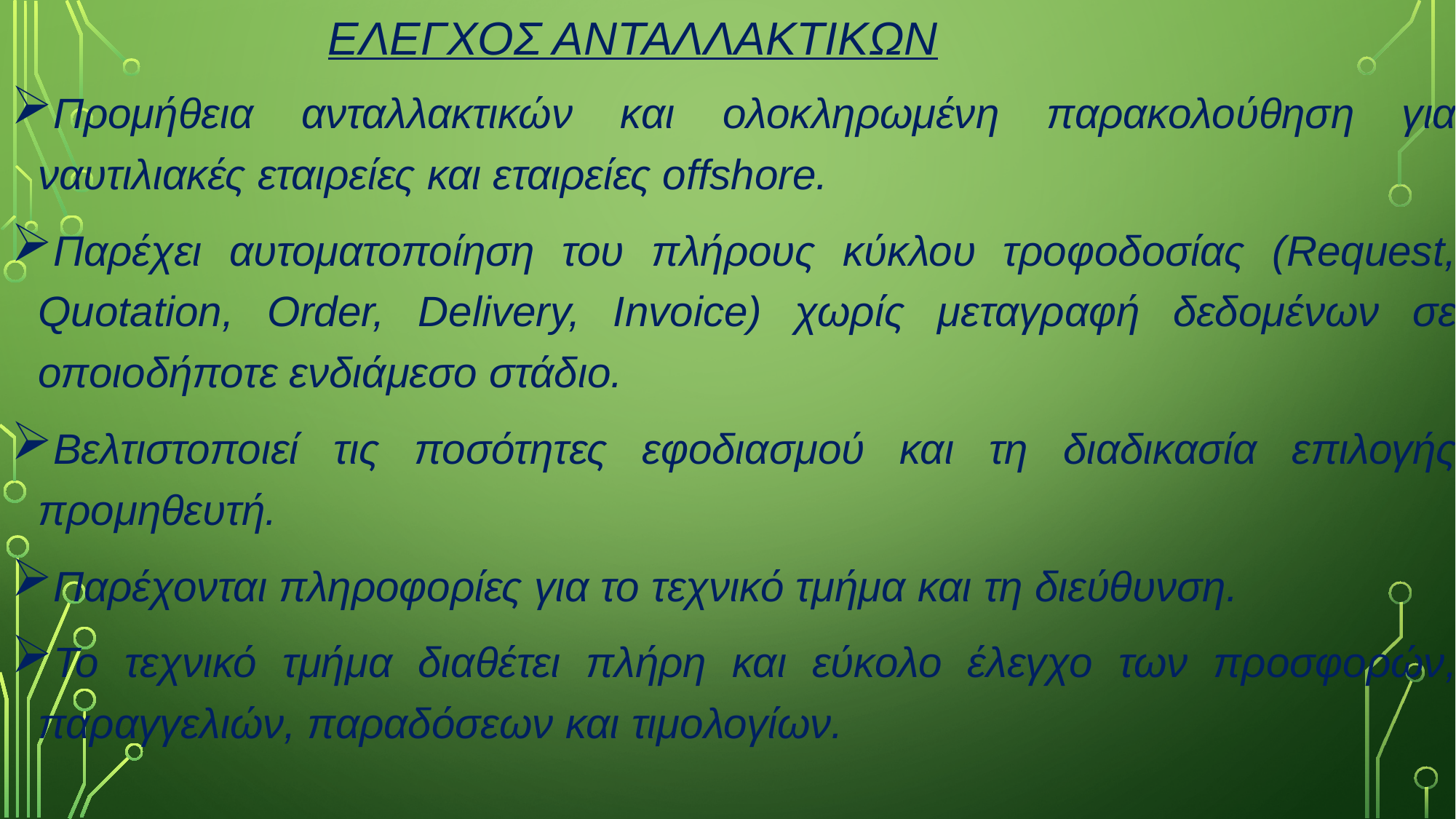

# Ελεγχοσ ανταλλακτικων
Προμήθεια ανταλλακτικών και ολοκληρωμένη παρακολούθηση για ναυτιλιακές εταιρείες και εταιρείες offshore.
Παρέχει αυτοματοποίηση του πλήρους κύκλου τροφοδοσίας (Request, Quotation, Order, Delivery, Invoice) χωρίς μεταγραφή δεδομένων σε οποιοδήποτε ενδιάμεσο στάδιο.
Βελτιστοποιεί τις ποσότητες εφοδιασμού και τη διαδικασία επιλογής προμηθευτή.
Παρέχονται πληροφορίες για το τεχνικό τμήμα και τη διεύθυνση.
Το τεχνικό τμήμα διαθέτει πλήρη και εύκολο έλεγχο των προσφορών, παραγγελιών, παραδόσεων και τιμολογίων.